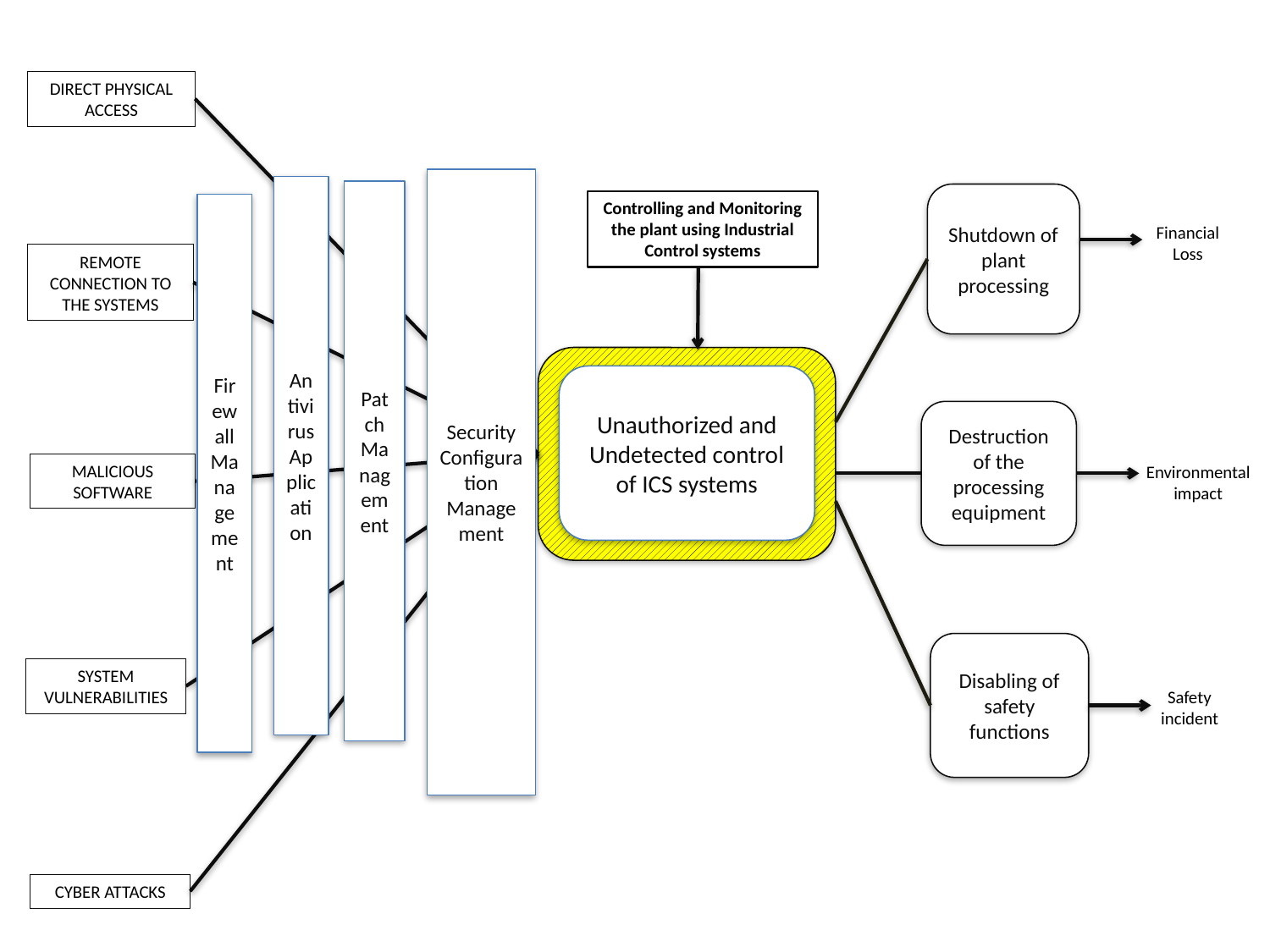

DIRECT PHYSICAL ACCESS
Security Configuration
Management
Antivirus Application
Patch
Management
Shutdown of plant processing
Controlling and Monitoring the plant using Industrial Control systems
Firewall Management
Financial Loss
REMOTE CONNECTION TO THE SYSTEMS

Unauthorized and Undetected control of ICS systems
Destruction of the processing equipment
MALICIOUS SOFTWARE
Environmental impact
Disabling of safety functions
SYSTEM VULNERABILITIES
Safety incident
CYBER ATTACKS